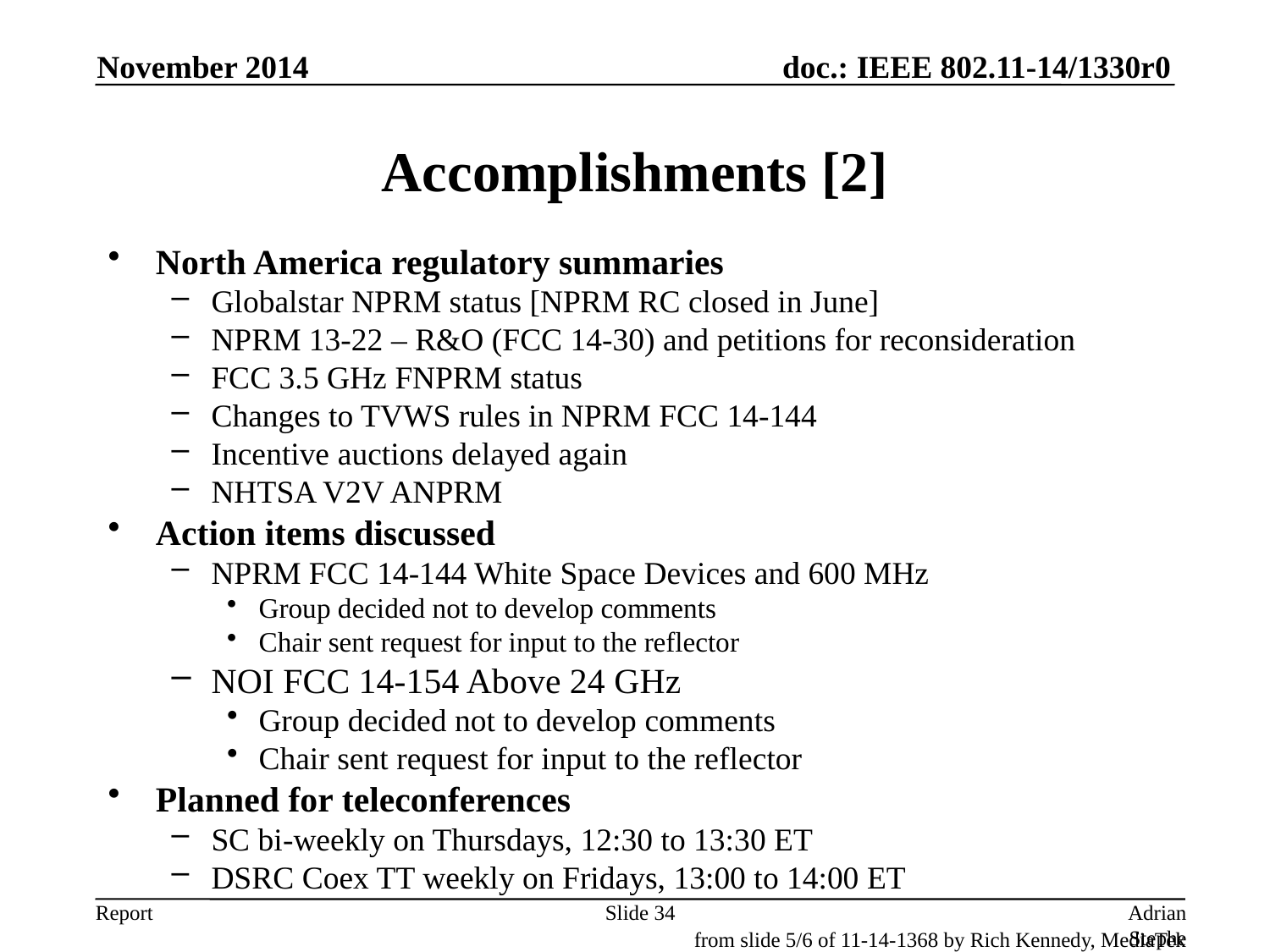

November 2014
# Accomplishments [2]
North America regulatory summaries
Globalstar NPRM status [NPRM RC closed in June]
NPRM 13-22 – R&O (FCC 14-30) and petitions for reconsideration
FCC 3.5 GHz FNPRM status
Changes to TVWS rules in NPRM FCC 14-144
Incentive auctions delayed again
NHTSA V2V ANPRM
Action items discussed
NPRM FCC 14-144 White Space Devices and 600 MHz
Group decided not to develop comments
Chair sent request for input to the reflector
NOI FCC 14-154 Above 24 GHz
Group decided not to develop comments
Chair sent request for input to the reflector
Planned for teleconferences
SC bi-weekly on Thursdays, 12:30 to 13:30 ET
DSRC Coex TT weekly on Fridays, 13:00 to 14:00 ET

Slide 34
Adrian Stephens, Intel Corporation
from slide 5/6 of 11-14-1368 by Rich Kennedy, MediaTek